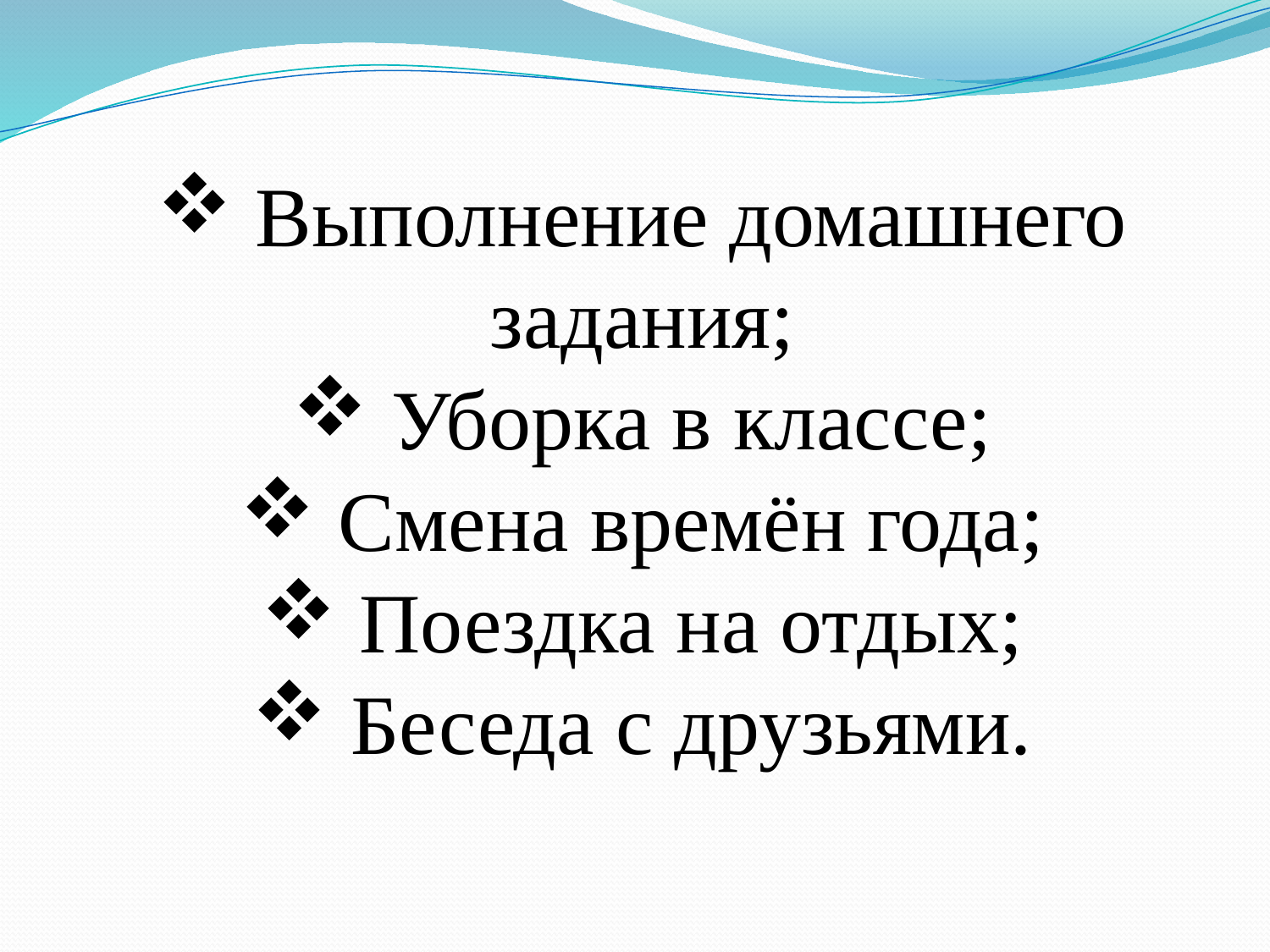

Выполнение домашнего задания;
 Уборка в классе;
 Смена времён года;
 Поездка на отдых;
 Беседа с друзьями.